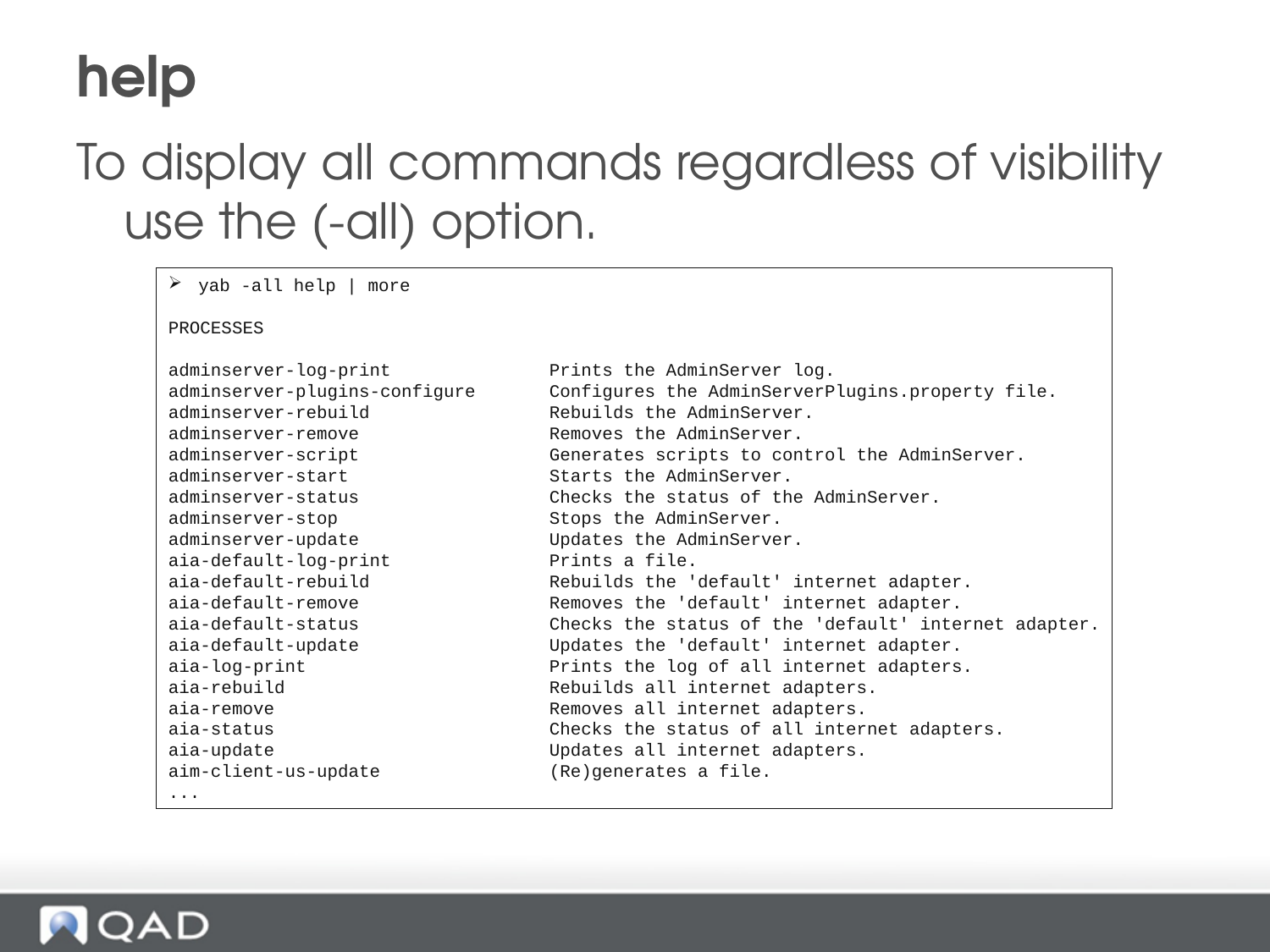

# help
To display all commands regardless of visibility use the (-all) option.
yab -all help | more

PROCESSES

adminserver-log-print 		Prints the AdminServer log.
adminserver-plugins-configure 	Configures the AdminServerPlugins.property file.
adminserver-rebuild 		Rebuilds the AdminServer.
adminserver-remove 		Removes the AdminServer.
adminserver-script 		Generates scripts to control the AdminServer.
adminserver-start 		Starts the AdminServer.
adminserver-status 		Checks the status of the AdminServer.
adminserver-stop 		Stops the AdminServer.
adminserver-update 		Updates the AdminServer.
aia-default-log-print 		Prints a file.
aia-default-rebuild 		Rebuilds the 'default' internet adapter.
aia-default-remove 		Removes the 'default' internet adapter.
aia-default-status 		Checks the status of the 'default' internet adapter.
aia-default-update 		Updates the 'default' internet adapter.
aia-log-print 		Prints the log of all internet adapters.
aia-rebuild 		Rebuilds all internet adapters.
aia-remove 			Removes all internet adapters.
aia-status 			Checks the status of all internet adapters.
aia-update 			Updates all internet adapters.
aim-client-us-update 		(Re)generates a file.
...